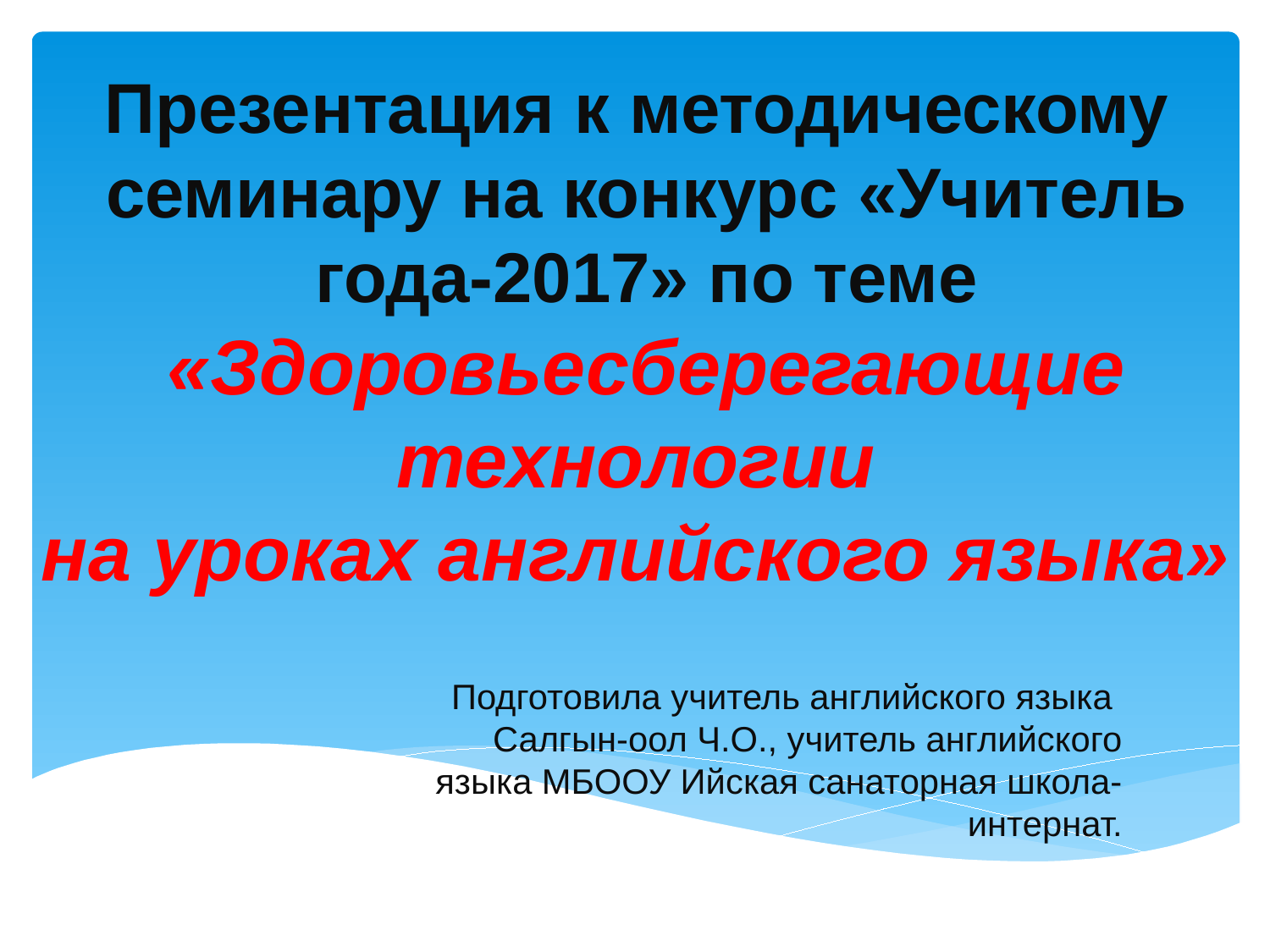

# Презентация к методическому  семинару на конкурс «Учитель года-2017» по теме «Здоровьесберегающие технологии на уроках английского языка»
 Подготовила учитель английского языка  Салгын-оол Ч.О., учитель английского языка МБООУ Ийская санаторная школа-интернат.